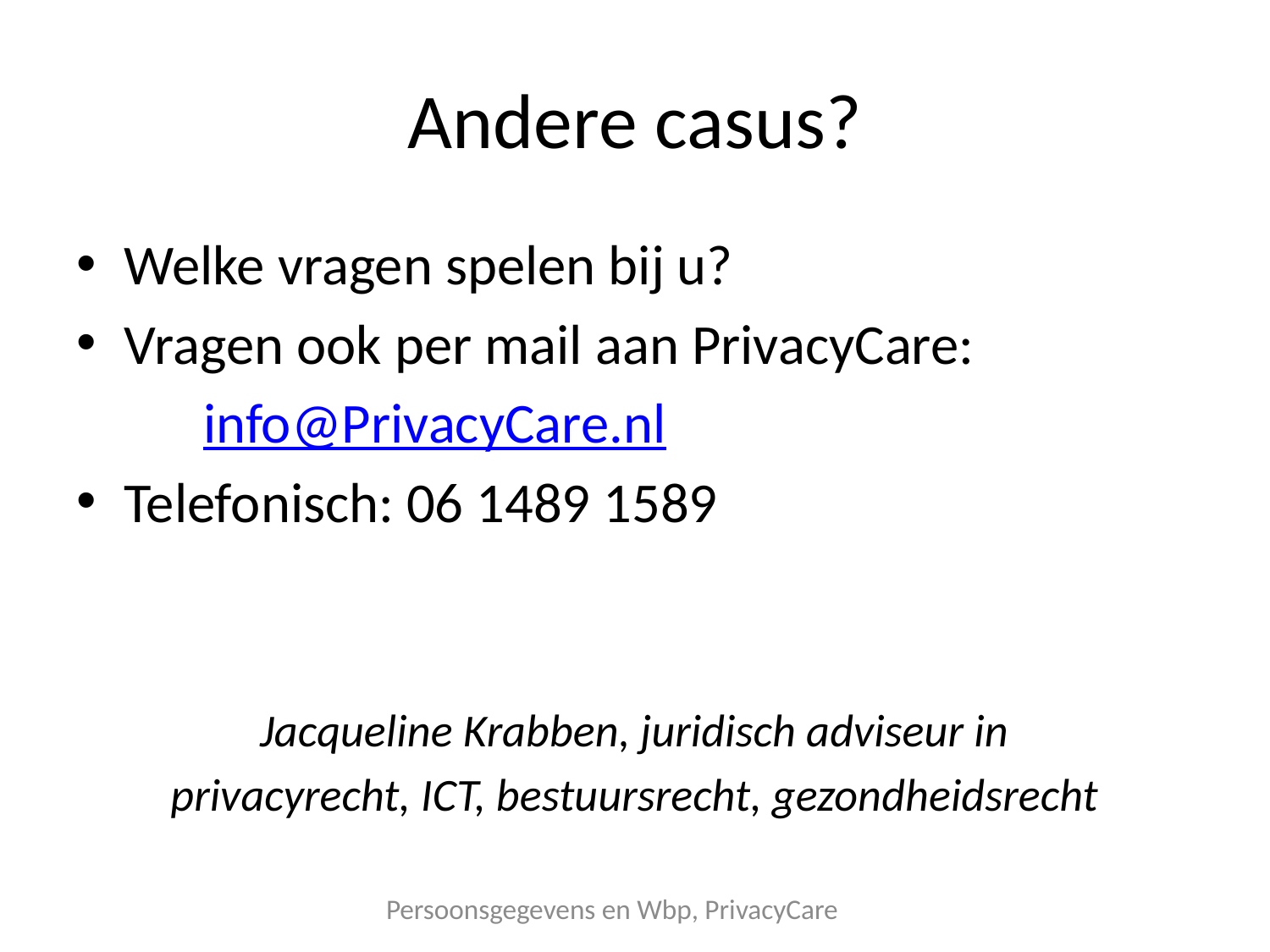

# Andere casus?
Welke vragen spelen bij u?
Vragen ook per mail aan PrivacyCare:
	info@PrivacyCare.nl
Telefonisch: 06 1489 1589

Jacqueline Krabben, juridisch adviseur in
privacyrecht, ICT, bestuursrecht, gezondheidsrecht
Persoonsgegevens en Wbp, PrivacyCare